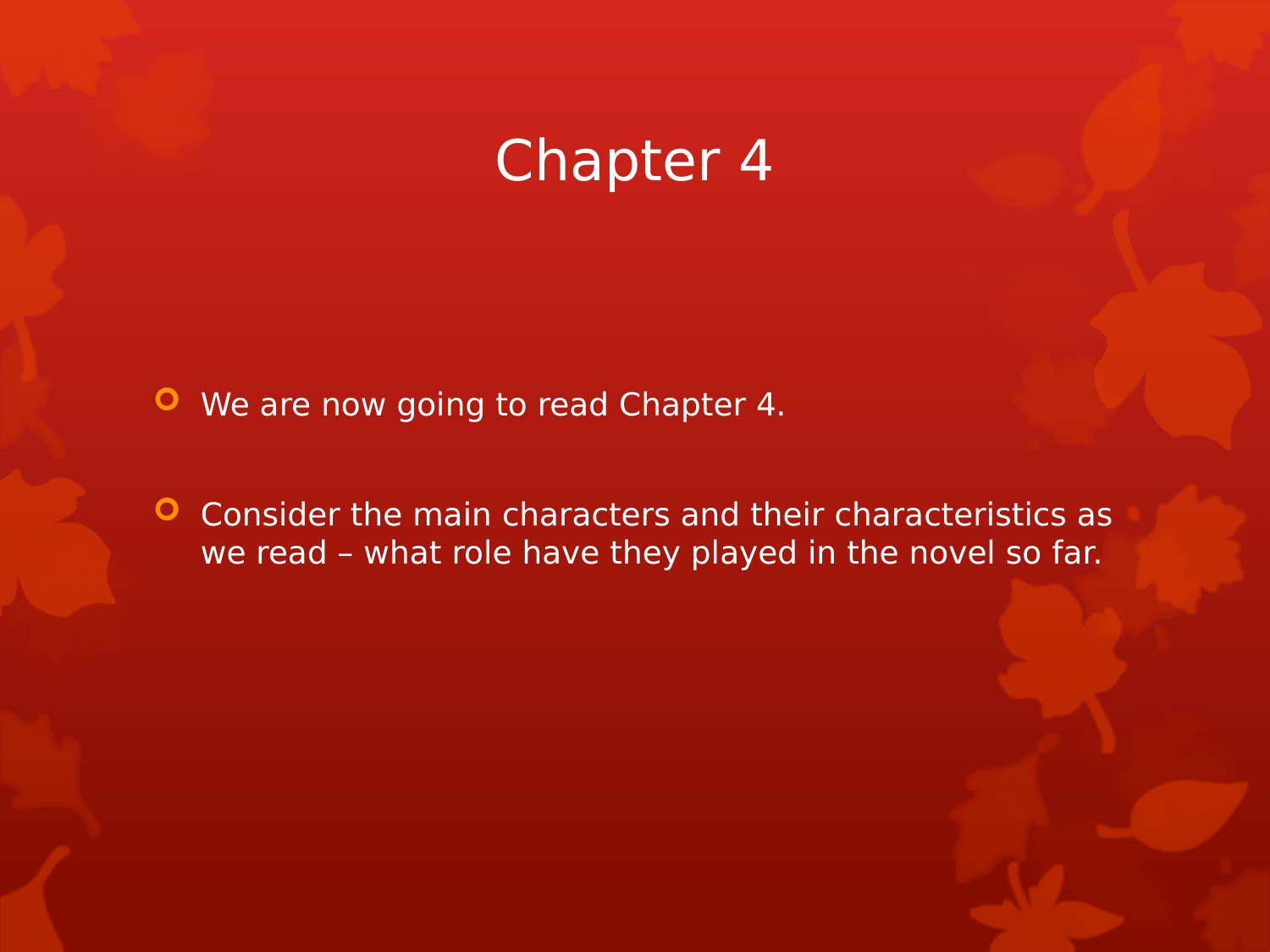

# Chapter 4
We are now going to read Chapter 4.

Consider the main characters and their characteristics as we read – what role have they played in the novel so far.